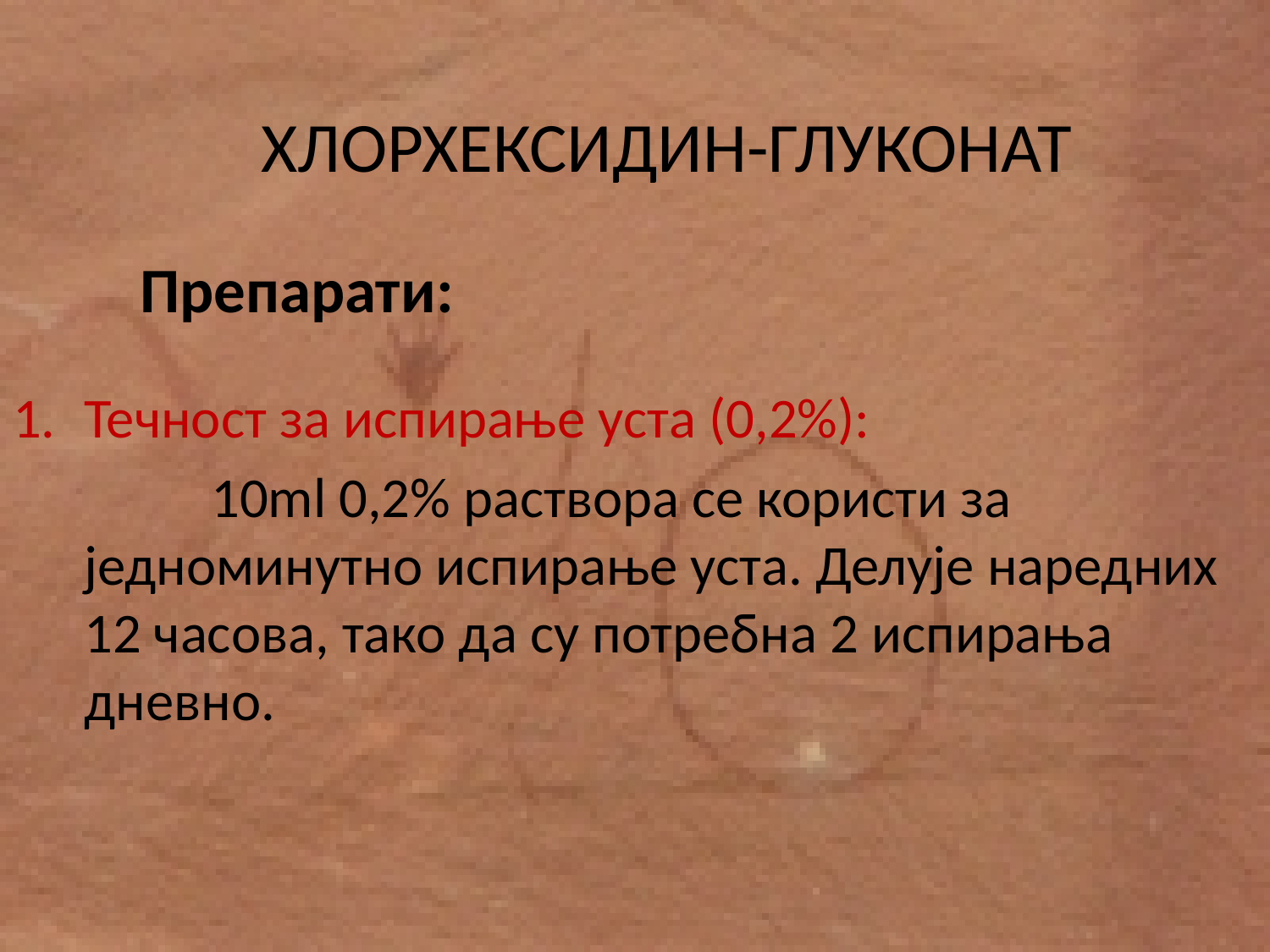

# ХЛОРХЕКСИДИН-ГЛУКОНАТ
	Препарати:

Течност за испирање уста (0,2%):
		10ml 0,2% раствора се користи за једноминутно испирање уста. Делује наредних 12 часова, тако да су потребна 2 испирања дневно.